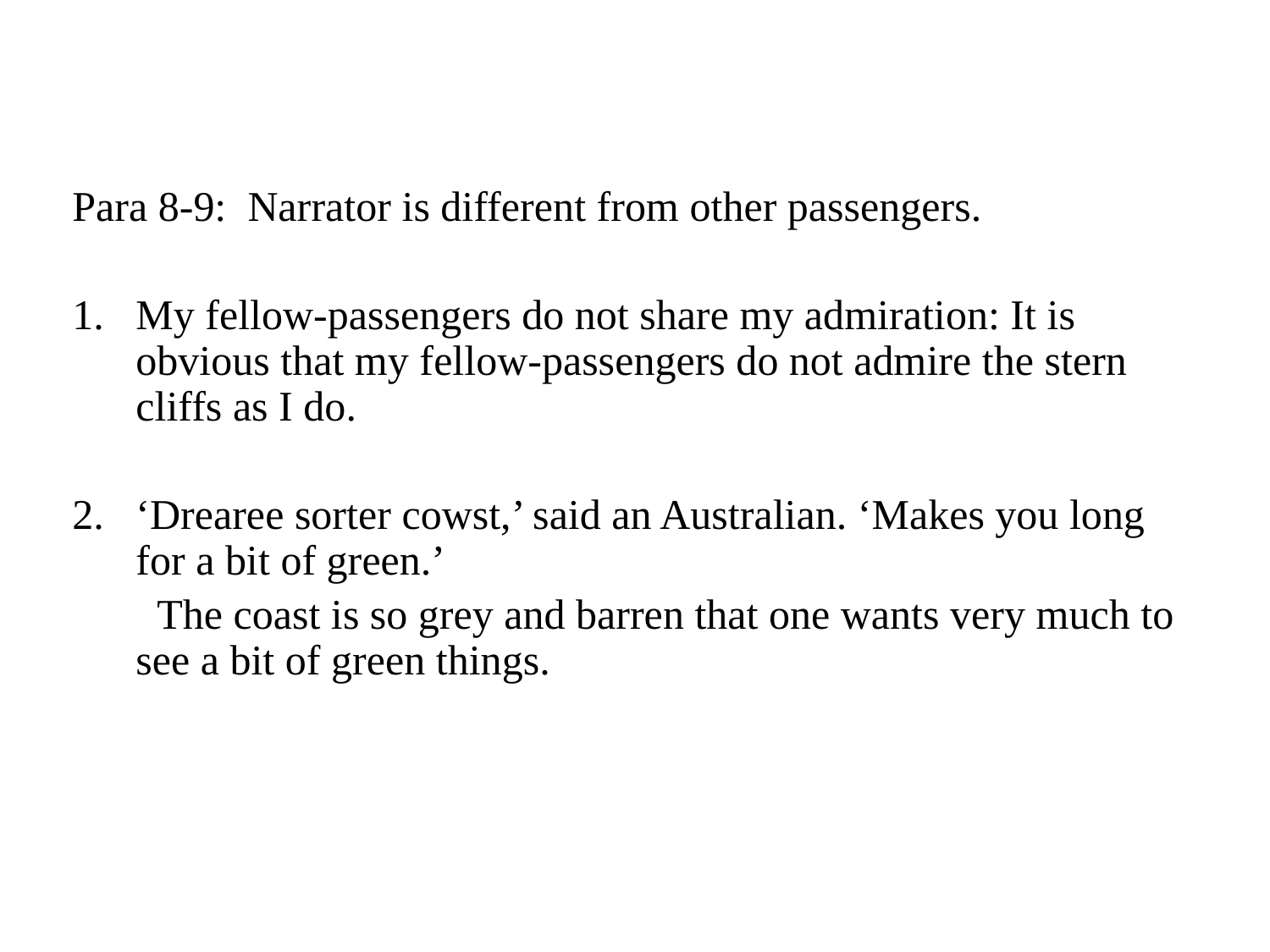

Para 8-9:  Narrator is different from other passengers.

My fellow-passengers do not share my admiration: It is obvious that my fellow-passengers do not admire the stern cliffs as I do.

‘Drearee sorter cowst,’ said an Australian. ‘Makes you long for a bit of green.’
        The coast is so grey and barren that one wants very much to see a bit of green things.